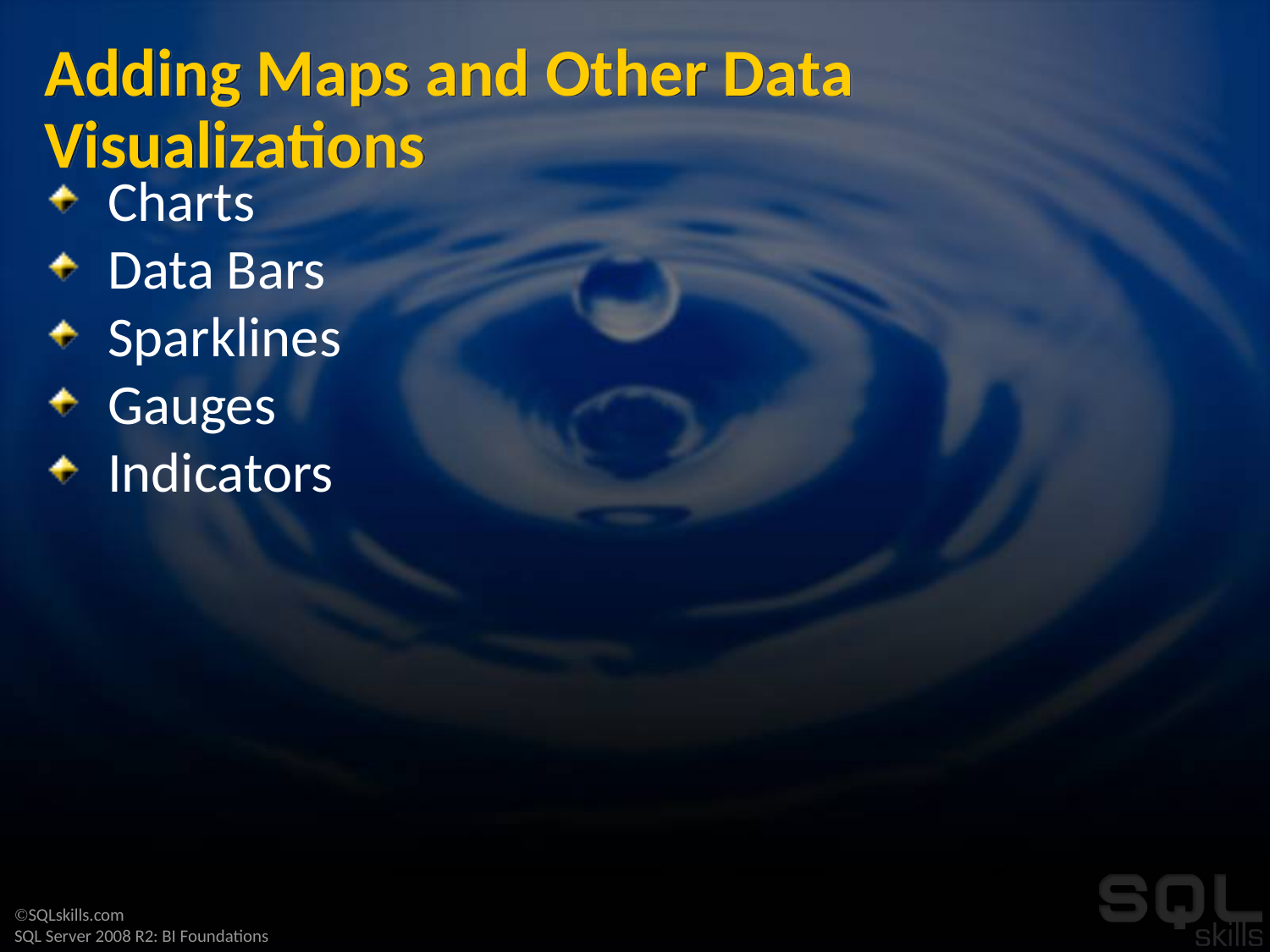

# Adding Maps and Other Data Visualizations
Charts
Data Bars
Sparklines
Gauges
Indicators